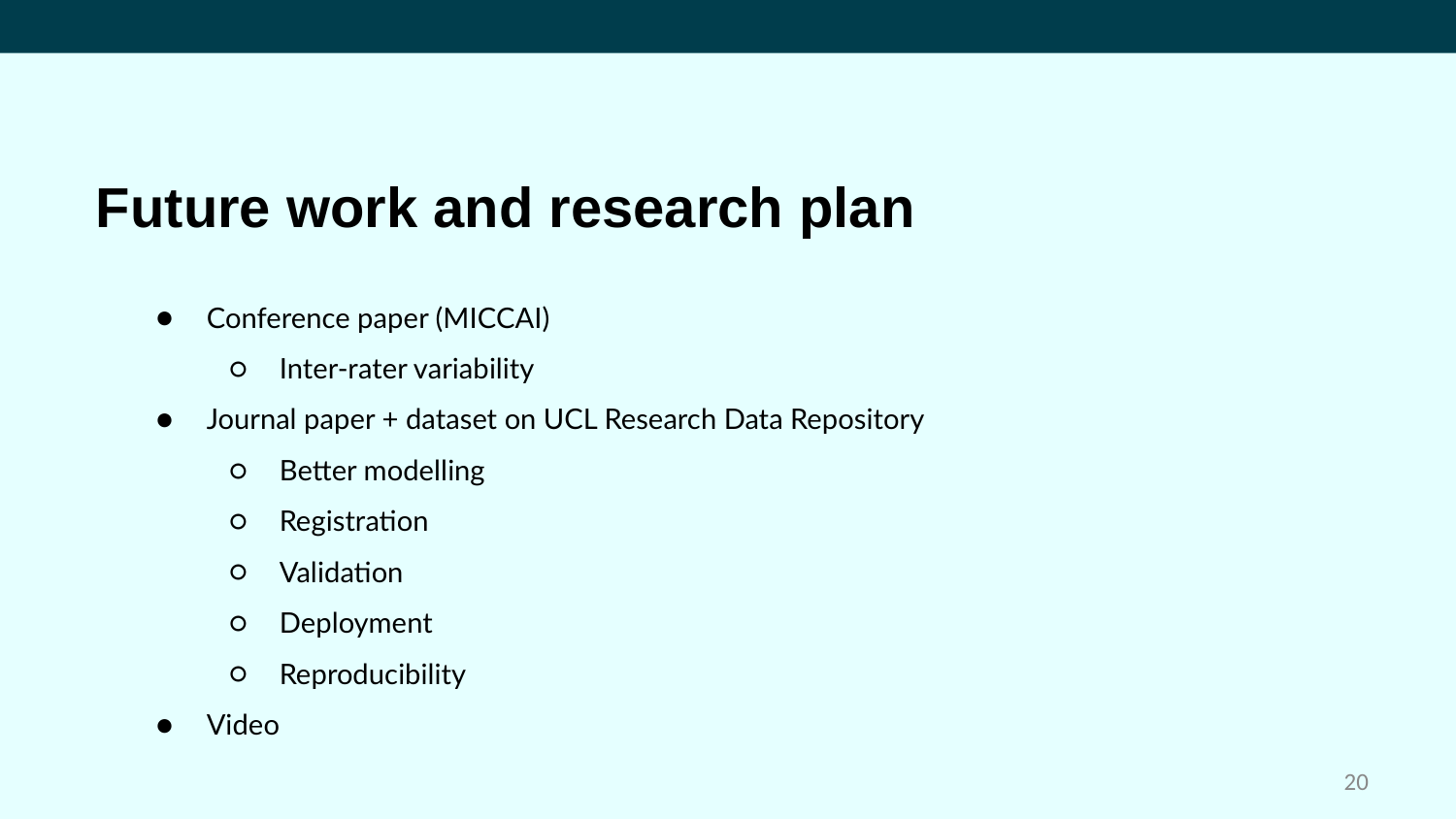

Future work and research plan
Conference paper (MICCAI)
Inter-rater variability
Journal paper + dataset on UCL Research Data Repository
Better modelling
Registration
Validation
Deployment
Reproducibility
Video
20